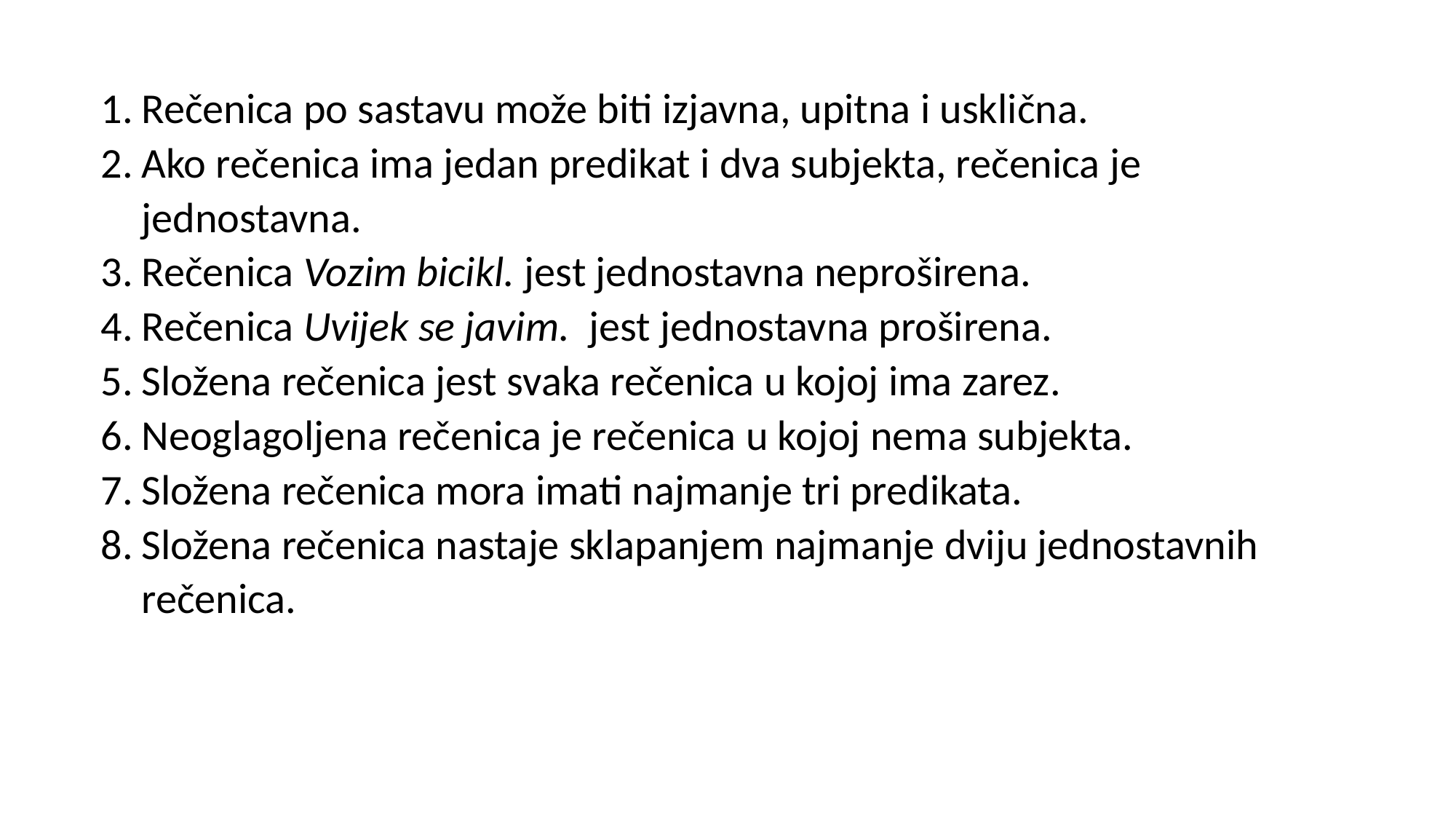

Rečenica po sastavu može biti izjavna, upitna i usklična.
Ako rečenica ima jedan predikat i dva subjekta, rečenica je jednostavna.
Rečenica Vozim bicikl. jest jednostavna neproširena.
Rečenica Uvijek se javim.  jest jednostavna proširena.
Složena rečenica jest svaka rečenica u kojoj ima zarez.
Neoglagoljena rečenica je rečenica u kojoj nema subjekta.
Složena rečenica mora imati najmanje tri predikata.
Složena rečenica nastaje sklapanjem najmanje dviju jednostavnih rečenica.